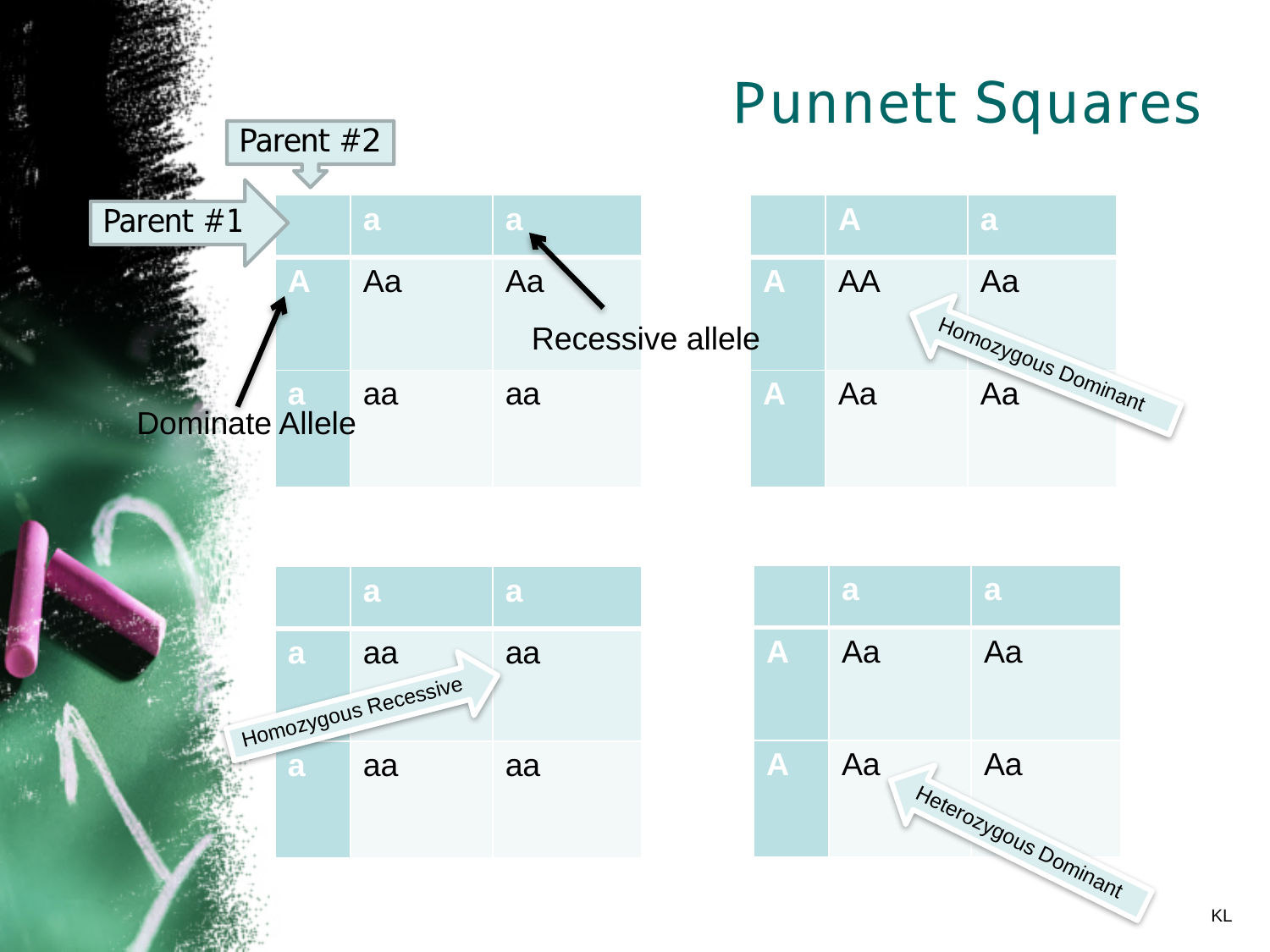

# Punnett Squares
Parent #2
Parent #1
|  | a | a |
| --- | --- | --- |
| A | Aa | Aa |
| a | aa | aa |
|  | A | a |
| --- | --- | --- |
| A | AA | Aa |
| A | Aa | Aa |
Recessive allele
Homozygous Dominant
Dominate Allele
|  | a | a |
| --- | --- | --- |
| A | Aa | Aa |
| A | Aa | Aa |
|  | a | a |
| --- | --- | --- |
| a | aa | aa |
| a | aa | aa |
Homozygous Recessive
Heterozygous Dominant
KL